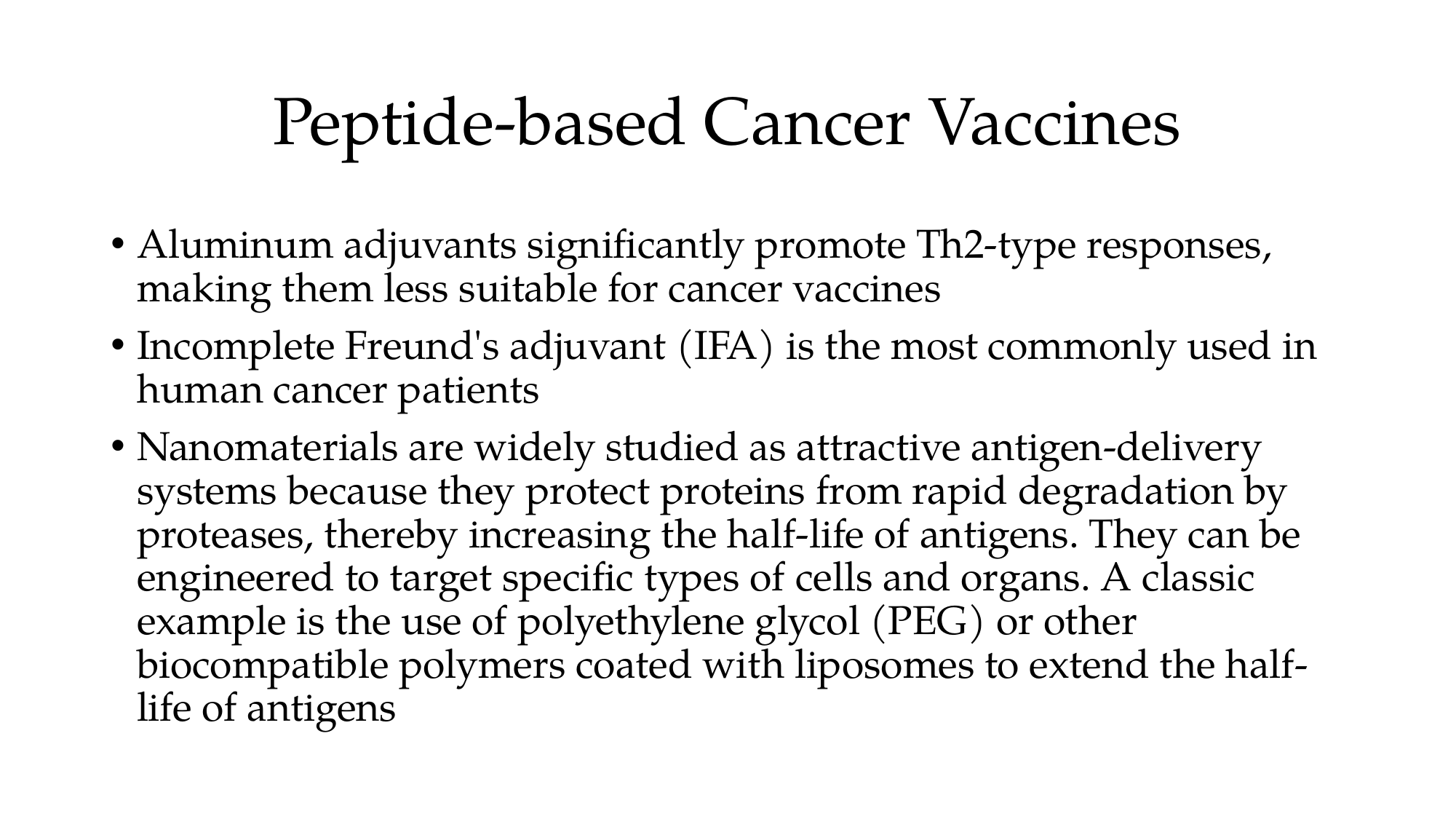

# Peptide-based Cancer Vaccines
Aluminum adjuvants significantly promote Th2-type responses, making them less suitable for cancer vaccines
Incomplete Freund's adjuvant (IFA) is the most commonly used in human cancer patients
Nanomaterials are widely studied as attractive antigen-delivery systems because they protect proteins from rapid degradation by proteases, thereby increasing the half-life of antigens. They can be engineered to target specific types of cells and organs. A classic example is the use of polyethylene glycol (PEG) or other biocompatible polymers coated with liposomes to extend the half-life of antigens